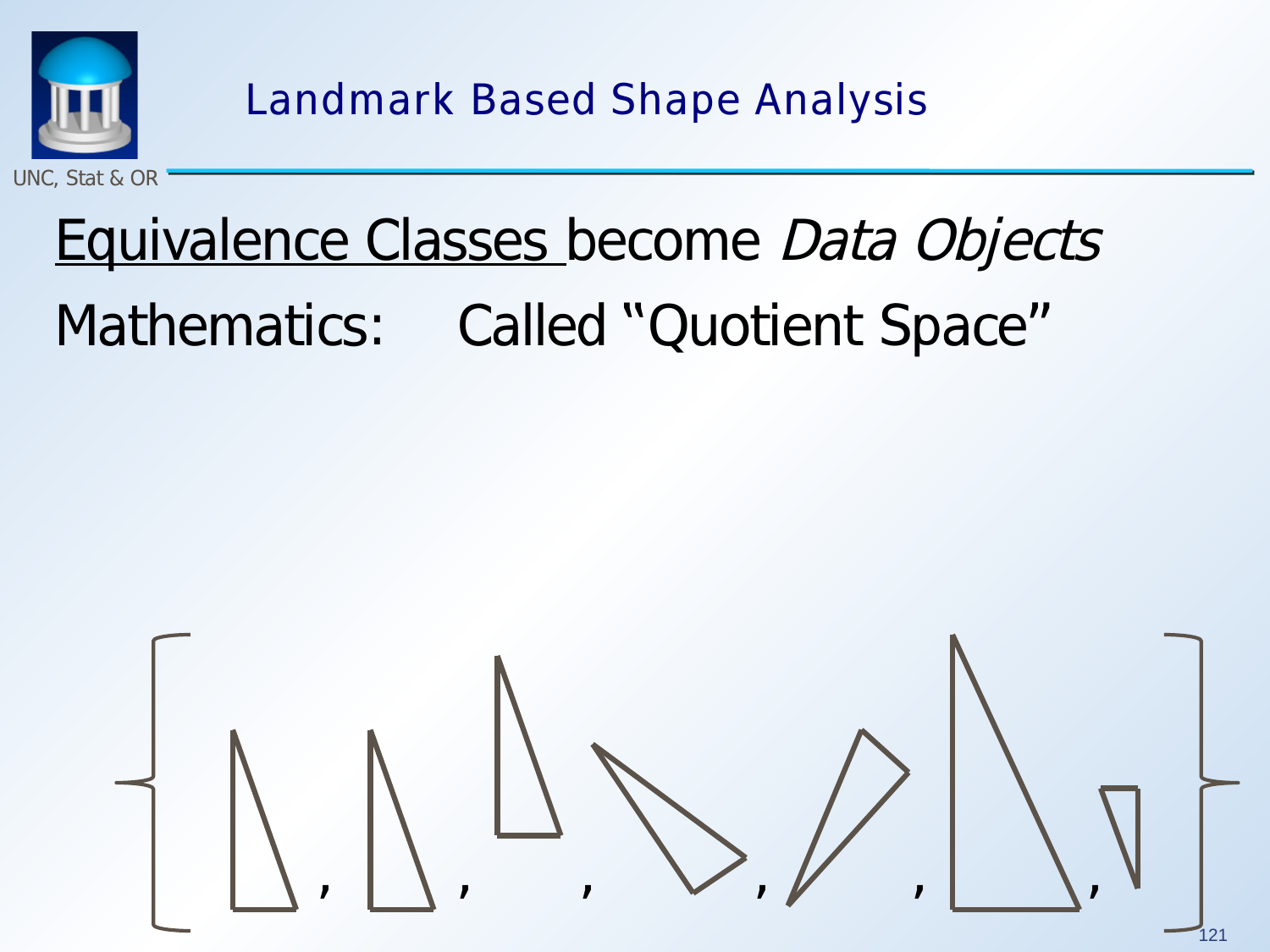

# Landmark Based Shape Analysis
Equivalence Classes become Data Objects
Mathematics:    Called “Quotient Space”

               ,       ,      ,         ,        ,         ,